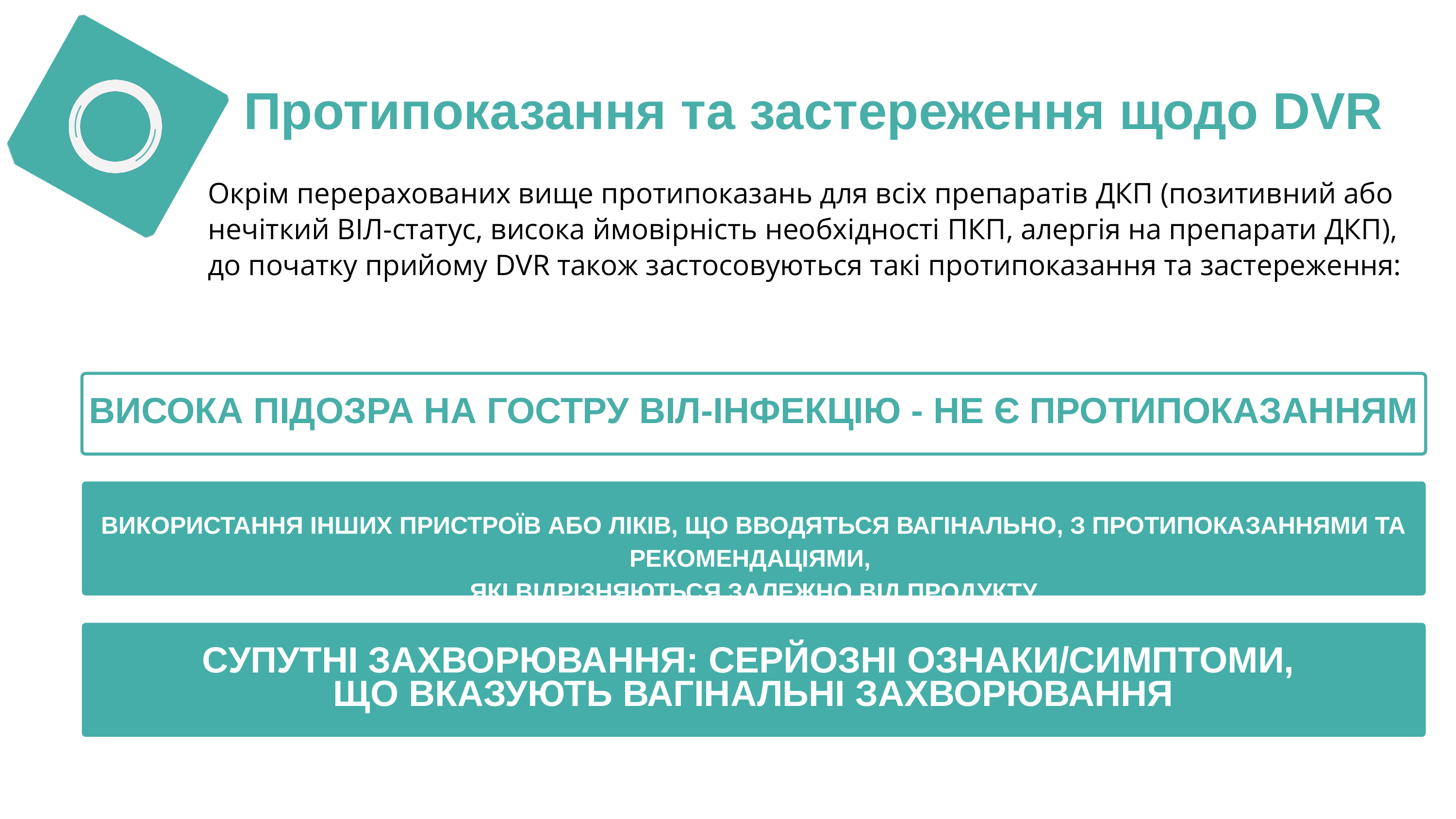

Протипоказання та застереження щодо DVR
Окрім перерахованих вище протипоказань для всіх препаратів ДКП (позитивний або нечіткий ВІЛ-статус, висока ймовірність необхідності ПКП, алергія на препарати ДКП), до початку прийому DVR також застосовуються такі протипоказання та застереження:

ВИСОКА ПІДОЗРА НА ГОСТРУ ВІЛ-ІНФЕКЦІЮ - НЕ Є ПРОТИПОКАЗАННЯМ

ВИКОРИСТАННЯ ІНШИХ ПРИСТРОЇВ АБО ЛІКІВ, ЩО ВВОДЯТЬСЯ ВАГІНАЛЬНО, З ПРОТИПОКАЗАННЯМИ ТА РЕКОМЕНДАЦІЯМИ,
ЯКІ ВІДРІЗНЯЮТЬСЯ ЗАЛЕЖНО ВІД ПРОДУКТУ

СУПУТНІ ЗАХВОРЮВАННЯ: СЕРЙОЗНІ ОЗНАКИ/СИМПТОМИ,
ЩО ВКАЗУЮТЬ ВАГІНАЛЬНІ ЗАХВОРЮВАННЯ